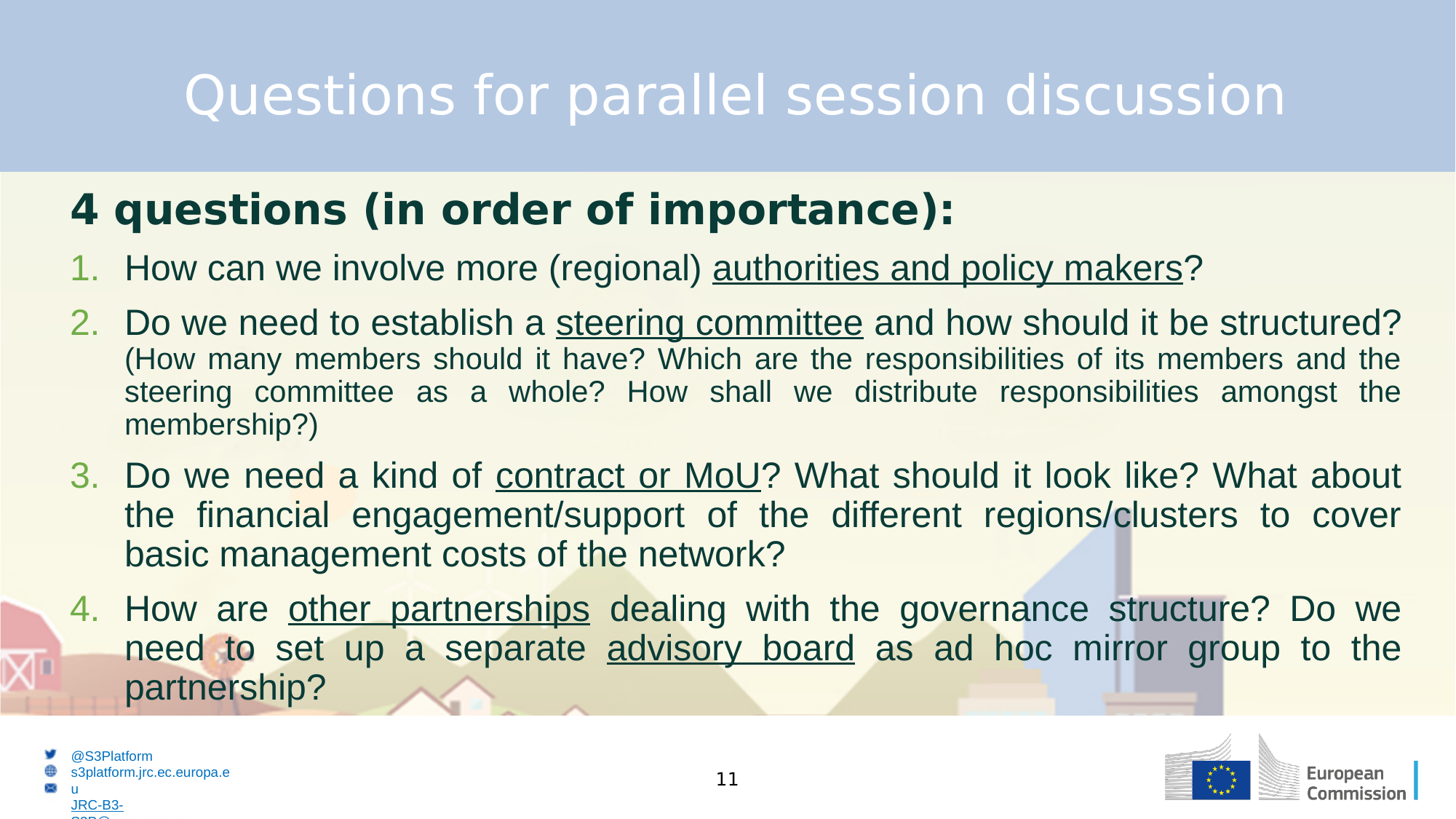

Questions for parallel session discussion
4 questions (in order of importance):
How can we involve more (regional) authorities and policy makers?
Do we need to establish a steering committee and how should it be structured? (How many members should it have? Which are the responsibilities of its members and the steering committee as a whole? How shall we distribute responsibilities amongst the membership?)
Do we need a kind of contract or MoU? What should it look like? What about the financial engagement/support of the different regions/clusters to cover basic management costs of the network?
How are other partnerships dealing with the governance structure? Do we need to set up a separate advisory board as ad hoc mirror group to the partnership?

11